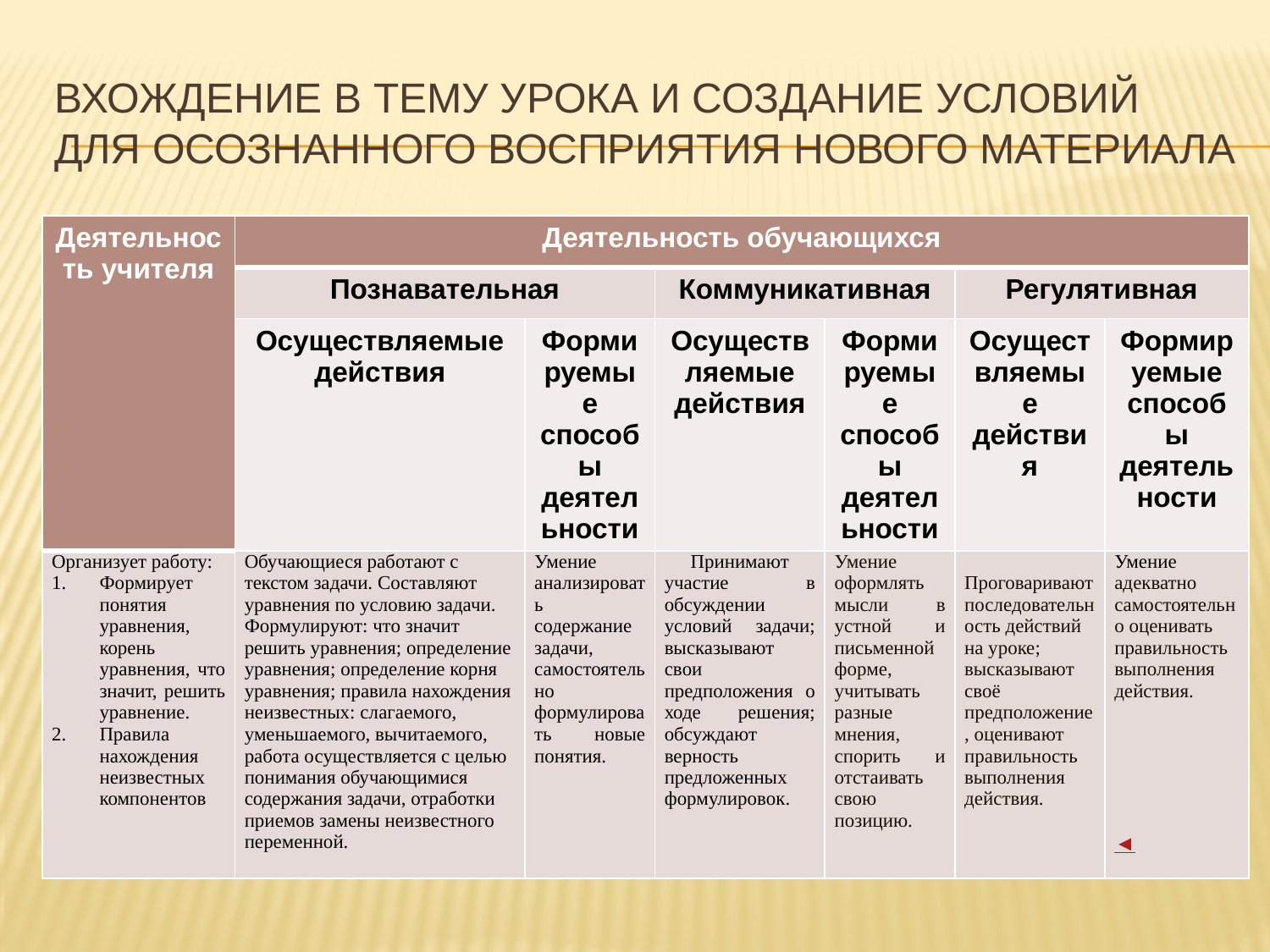

# Вхождение в тему урока и создание условий для осознанного восприятия нового материала
| Деятельность учителя | Деятельность обучающихся |  |  |  |  |  |
| --- | --- | --- | --- | --- | --- | --- |
|  | Познавательная |  | Коммуникативная |  | Регулятивная |  |
|  | Осуществляемые действия | Формируемые способы деятельности | Осуществляемые действия | Формируемые способы деятельности | Осуществляемые действия | Формируемые способы деятельности |
| Организует работу: Формирует понятия уравнения, корень уравнения, что значит, решить уравнение. Правила нахождения неизвестных компонентов | Обучающиеся работают с текстом задачи. Составляют уравнения по условию задачи. Формулируют: что значит решить уравнения; определение уравнения; определение корня уравнения; правила нахождения неизвестных: слагаемого, уменьшаемого, вычитаемого, работа осуществляется с целью понимания обучающимися содержания задачи, отработки приемов замены неизвестного переменной. | Умение анализировать содержание задачи, самостоятельно формулировать новые понятия. | Принимают участие в обсуждении условий задачи; высказывают свои предположения о ходе решения; обсуждают верность предложенных формулировок. | Умение оформлять мысли в устной и письменной форме, учитывать разные мнения, спорить и отстаивать свою позицию. | Проговаривают последовательность действий на уроке; высказывают своё предположение, оценивают правильность выполнения действия. | Умение адекватно самостоятельно оценивать правильность выполнения действия. ◄ |